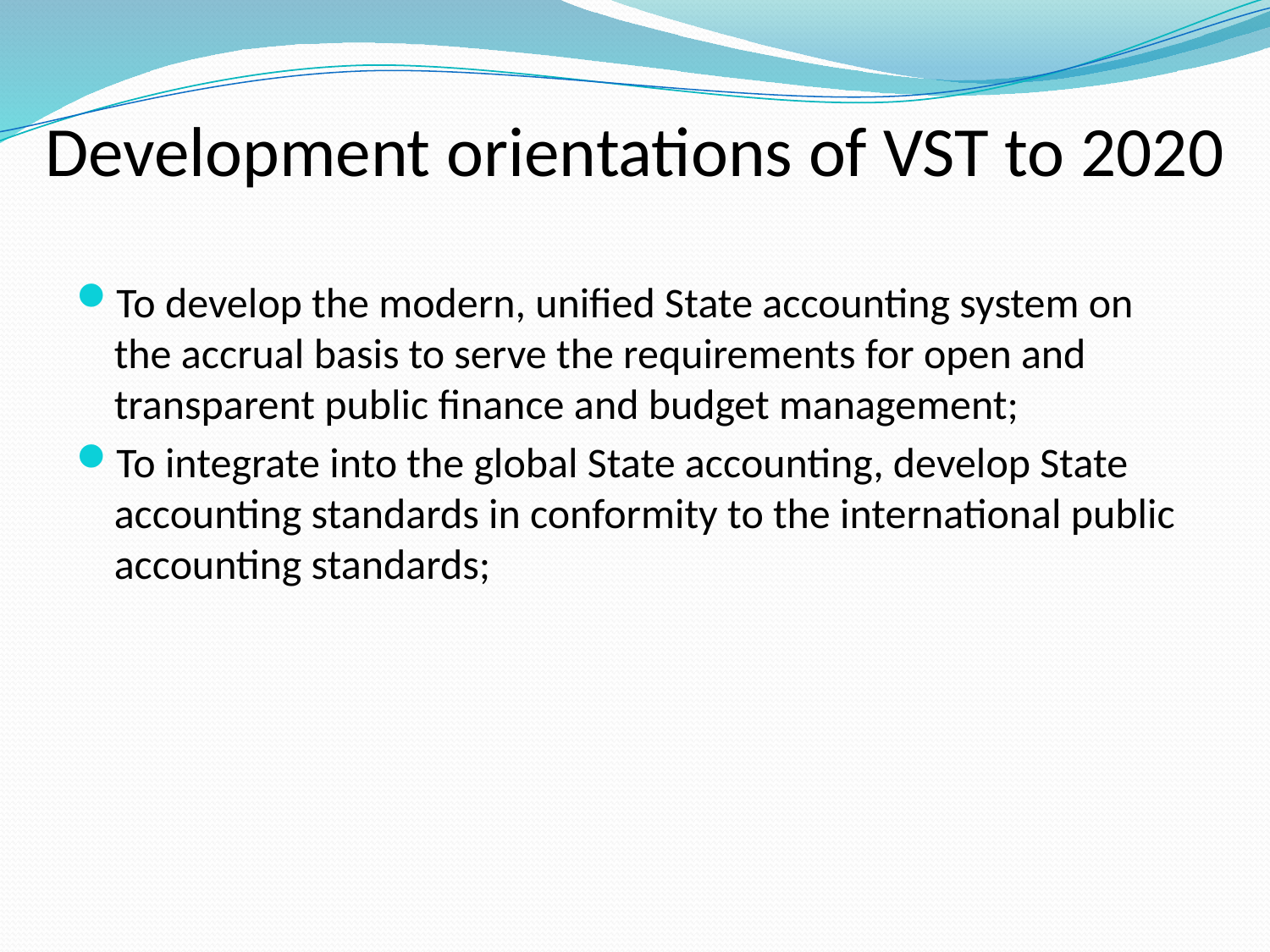

# Development orientations of VST to 2020
To develop the modern, unified State accounting system on the accrual basis to serve the requirements for open and transparent public finance and budget management;
To integrate into the global State accounting, develop State accounting standards in conformity to the international public accounting standards;